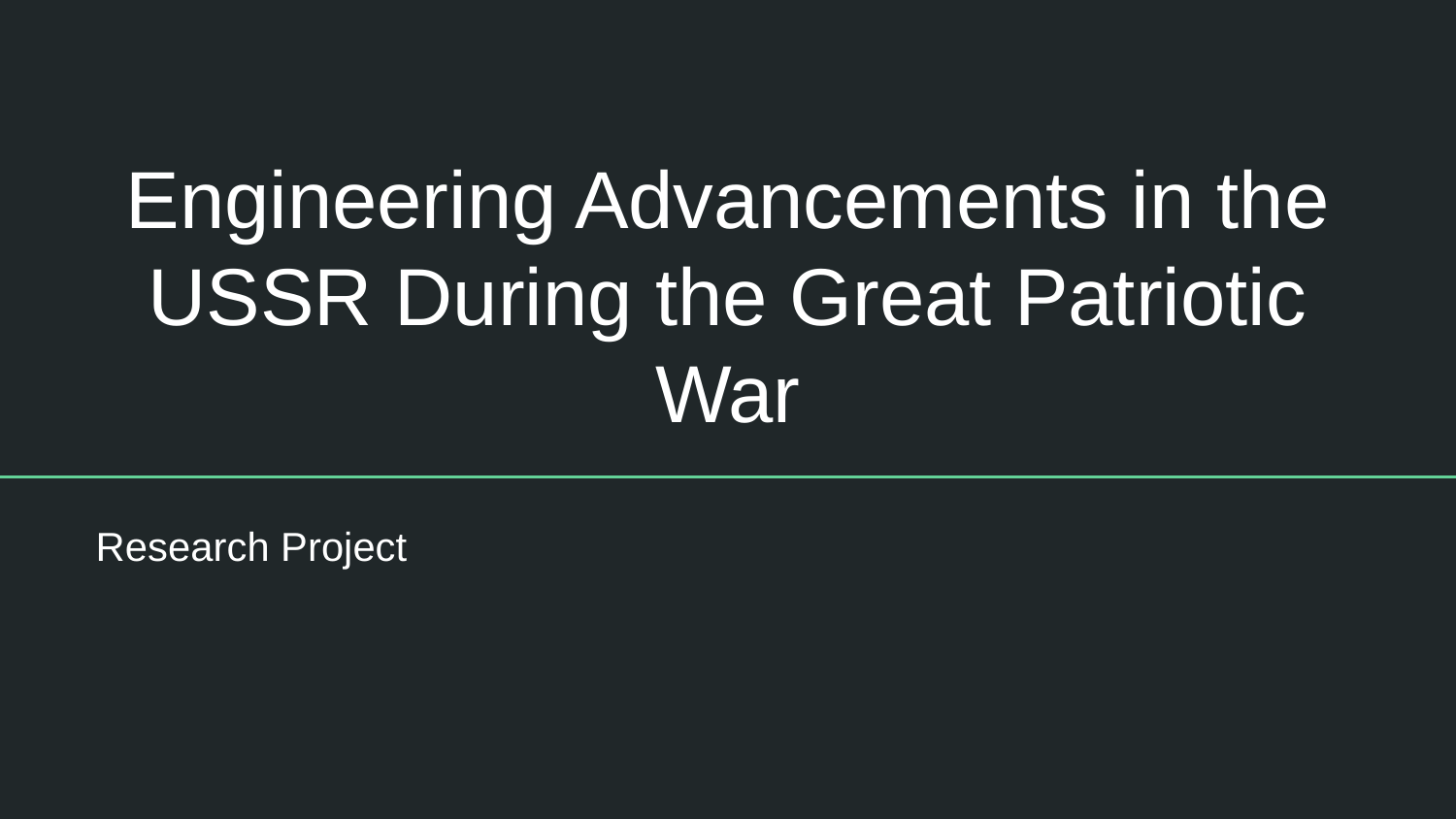

# Engineering Advancements in the USSR During the Great Patriotic War
Research Project